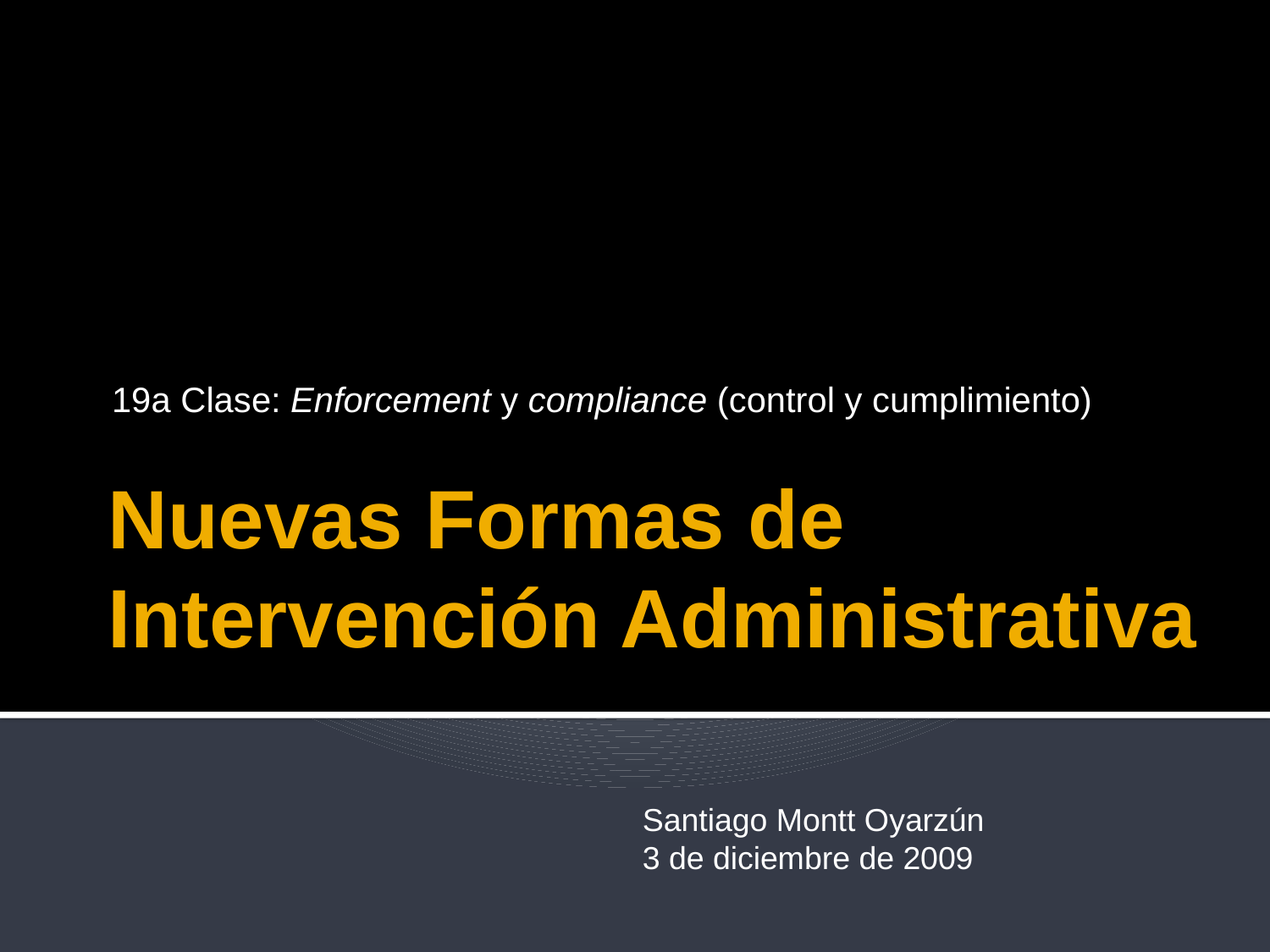

19a Clase: Enforcement y compliance (control y cumplimiento)

# Nuevas Formas de Intervención Administrativa
Santiago Montt Oyarzún
3 de diciembre de 2009